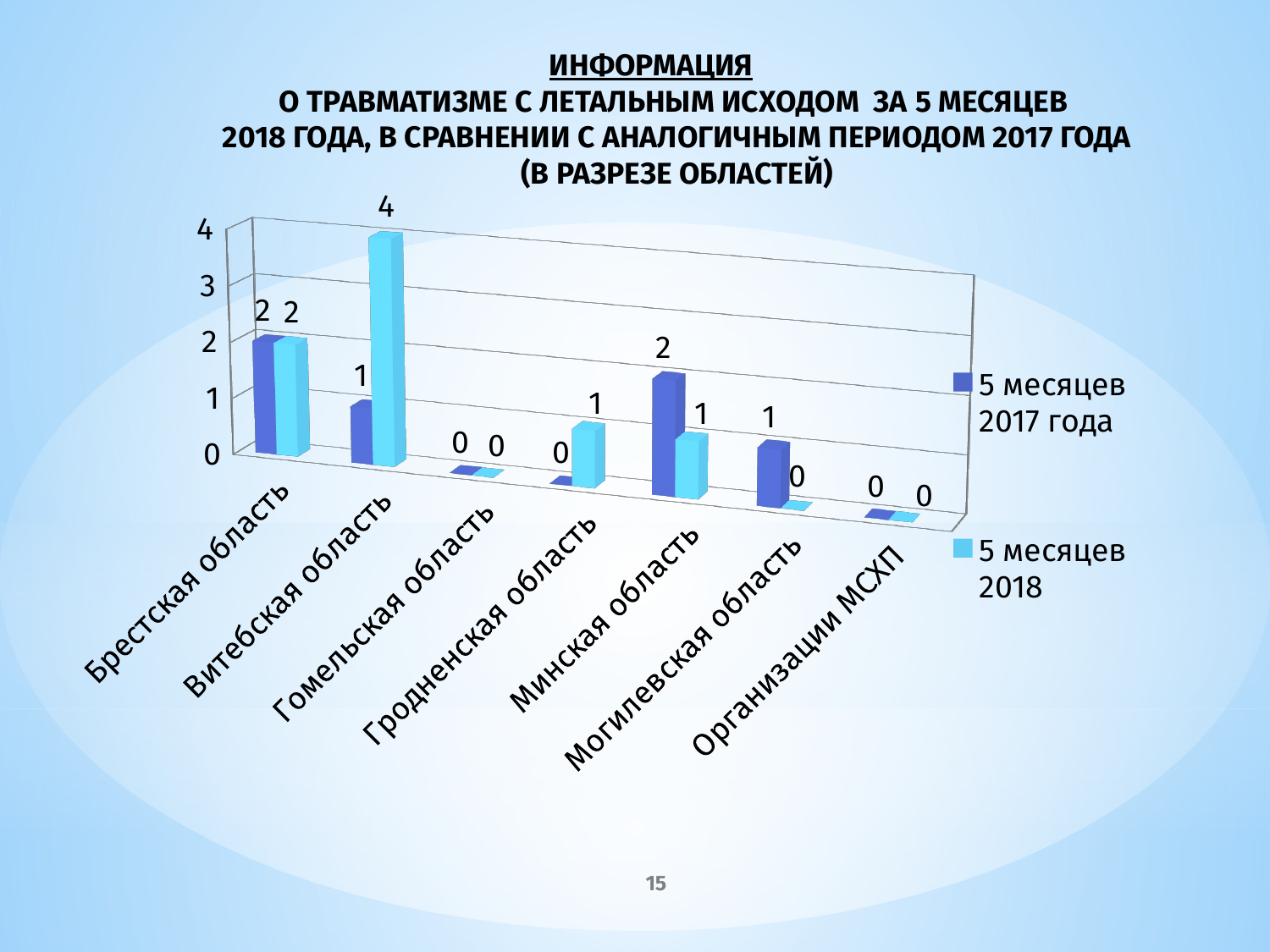

# ИНФОРМАЦИЯ О травматизме с летальным исходом  за 5 месяцев 2018 года, в сравнении с аналогичным периодом 2017 года (В РАЗРЕЗЕ ОБЛАСТЕЙ)

[unsupported chart]

15